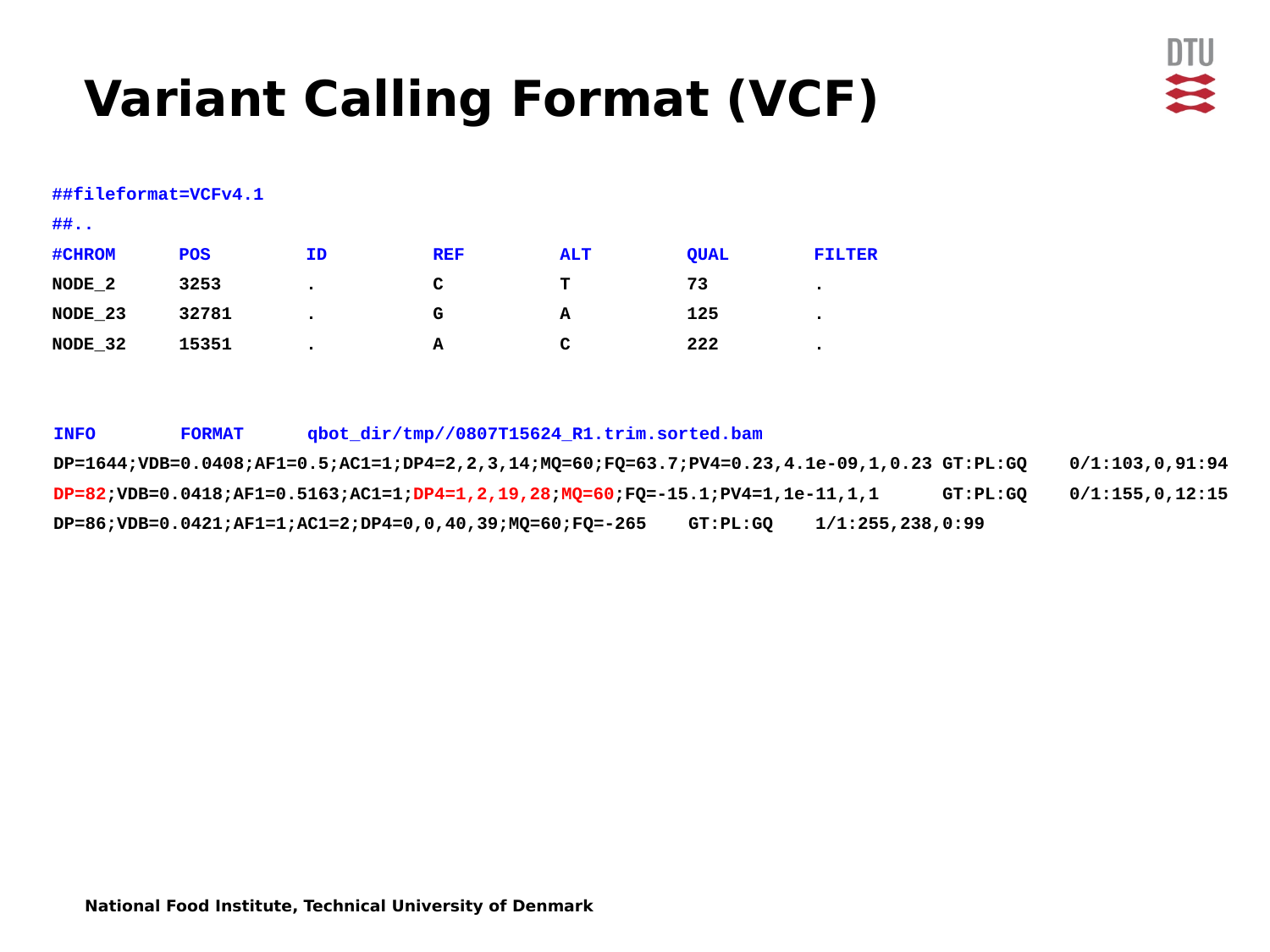

# Variant Calling Format (VCF)
##fileformat=VCFv4.1
##..
#CHROM	POS	ID	REF	ALT	QUAL	FILTER
NODE_2	3253	.	C	T	73	.
NODE_23	32781	.	G	A	125	.
NODE_32	15351	.	A	C	222	.
INFO	FORMAT	qbot_dir/tmp//0807T15624_R1.trim.sorted.bam
DP=1644;VDB=0.0408;AF1=0.5;AC1=1;DP4=2,2,3,14;MQ=60;FQ=63.7;PV4=0.23,4.1e-09,1,0.23	GT:PL:GQ	0/1:103,0,91:94
DP=82;VDB=0.0418;AF1=0.5163;AC1=1;DP4=1,2,19,28;MQ=60;FQ=-15.1;PV4=1,1e-11,1,1	GT:PL:GQ	0/1:155,0,12:15
DP=86;VDB=0.0421;AF1=1;AC1=2;DP4=0,0,40,39;MQ=60;FQ=-265	GT:PL:GQ	1/1:255,238,0:99